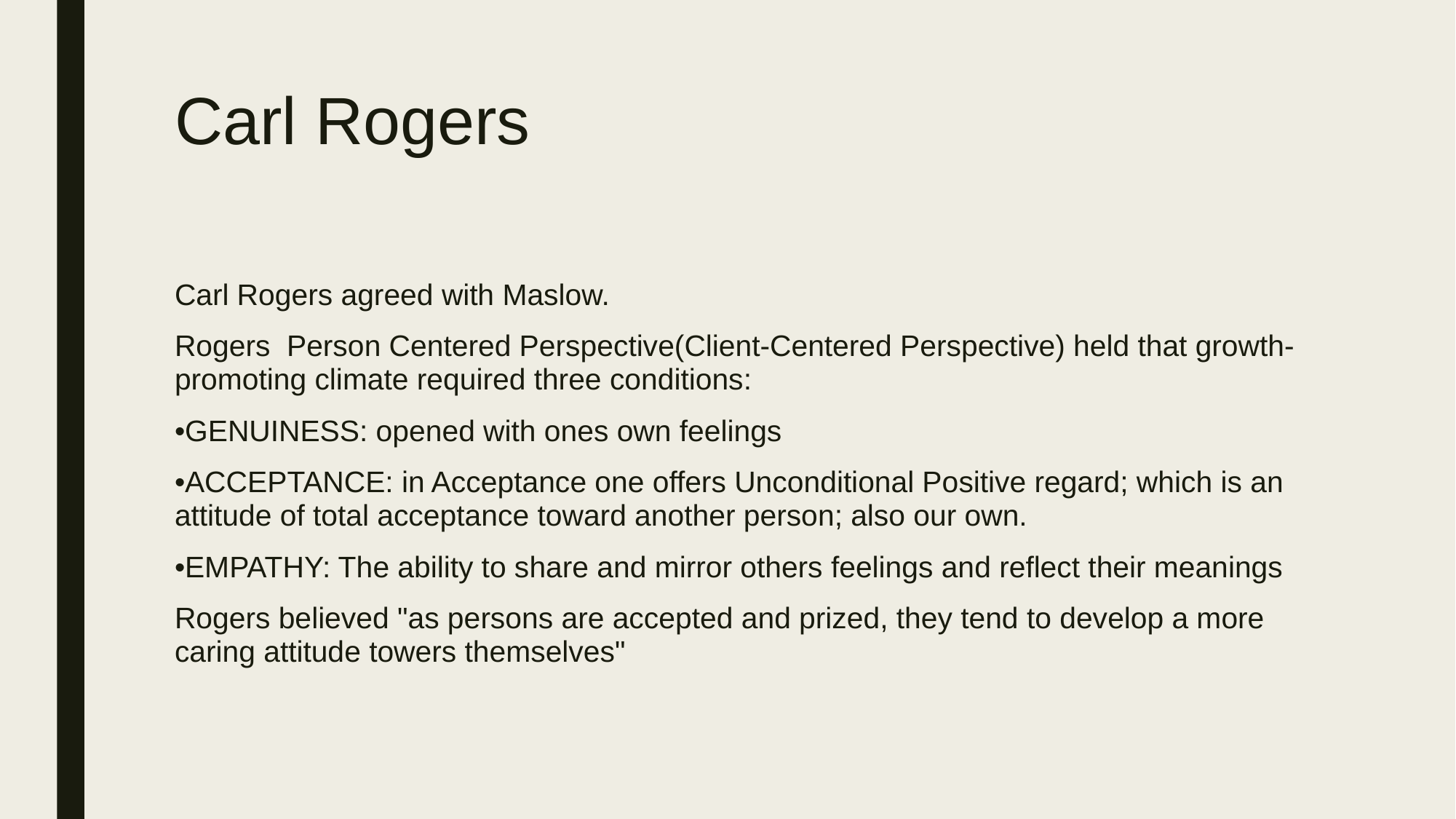

# Carl Rogers
Carl Rogers agreed with Maslow.
Rogers  Person Centered Perspective(Client-Centered Perspective) held that growth-promoting climate required three conditions:
•GENUINESS: opened with ones own feelings
•ACCEPTANCE: in Acceptance one offers Unconditional Positive regard; which is an attitude of total acceptance toward another person; also our own.
•EMPATHY: The ability to share and mirror others feelings and reflect their meanings
Rogers believed "as persons are accepted and prized, they tend to develop a more caring attitude towers themselves"